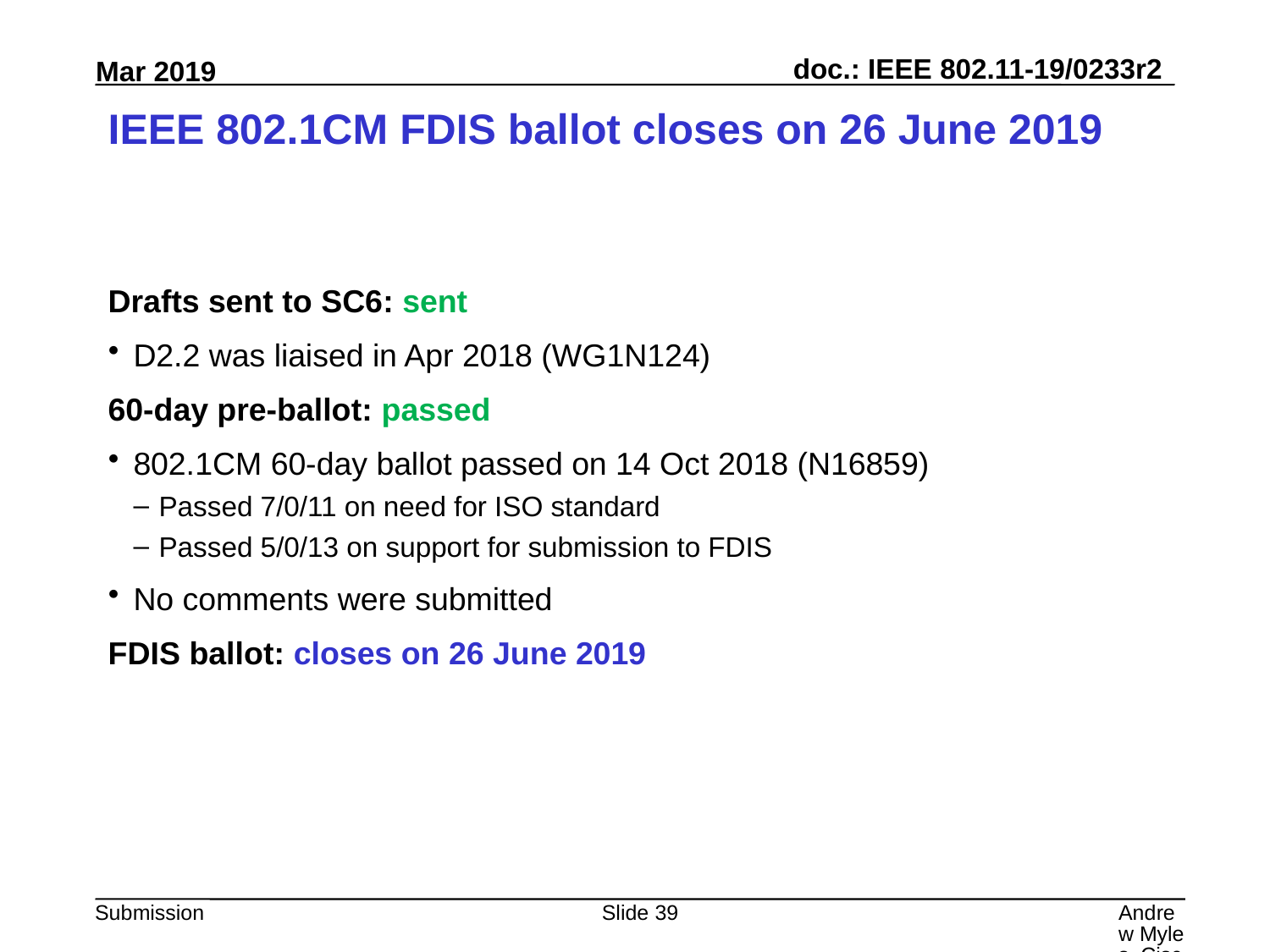

# IEEE 802.1CM FDIS ballot closes on 26 June 2019
Drafts sent to SC6: sent
D2.2 was liaised in Apr 2018 (WG1N124)
60-day pre-ballot: passed
802.1CM 60-day ballot passed on 14 Oct 2018 (N16859)
Passed 7/0/11 on need for ISO standard
Passed 5/0/13 on support for submission to FDIS
No comments were submitted
FDIS ballot: closes on 26 June 2019
Slide 39
Andrew Myles, Cisco